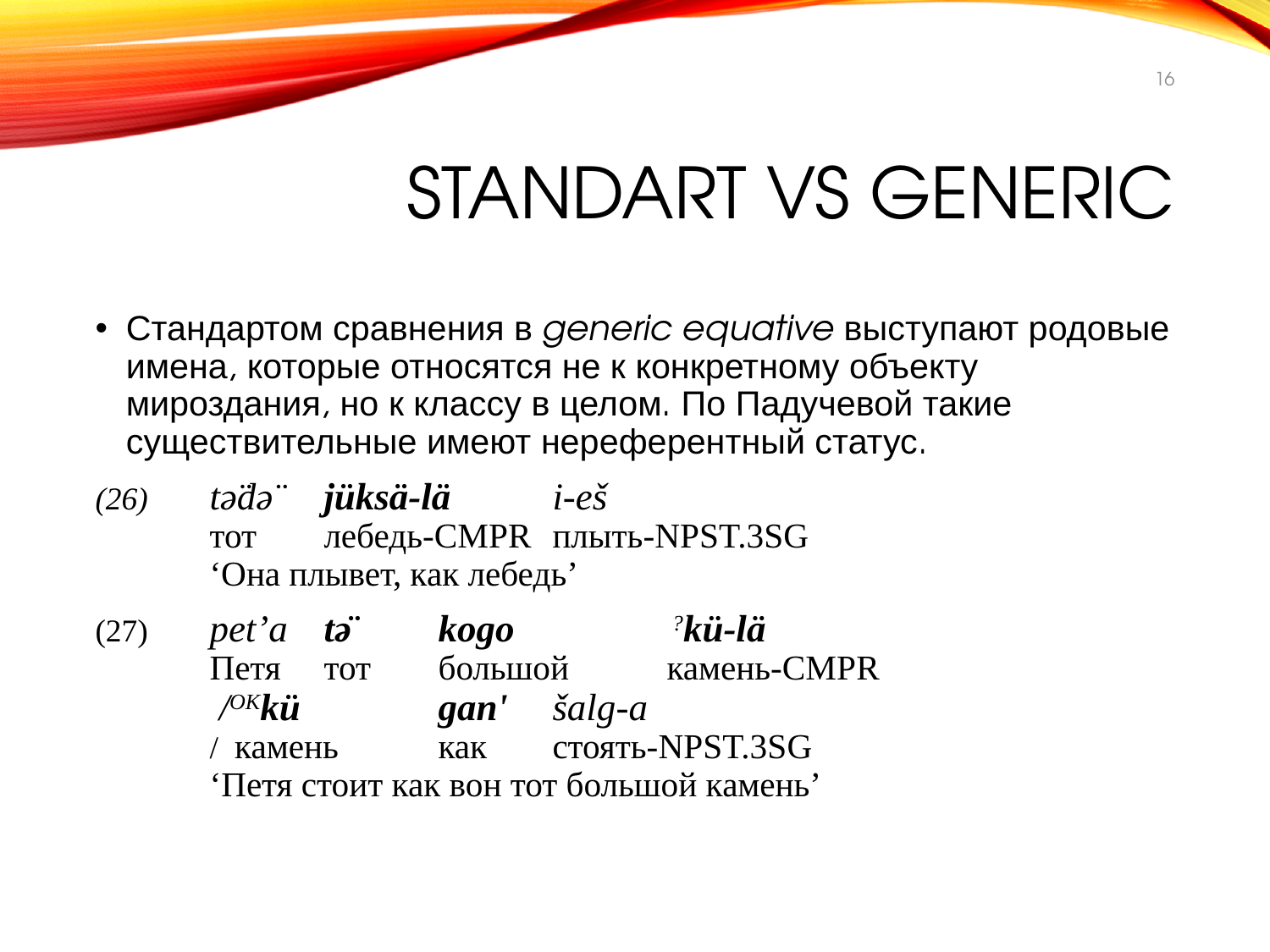

16
# Standart vs Generic
Стандартом сравнения в generic equative выступают родовые имена, которые относятся не к конкретному объекту мироздания, но к классу в целом. По Падучевой такие существительные имеют нереферентный статус.
(26) 	tə̈də̈ 	jüksä-lä 	i-eš
	тот 	лебедь-cmpr	плыть-npst.3sg
	‘Она плывет, как лебедь’
(27)	pet’a 	tə̈ 	kogo 		 ?kü-lä
	Петя 	тот 	большой 	камень-cmpr
	 /OKkü 		gan' 	šalg-a
	/  камень 	как 	стоять-npst.3sg
	‘Петя стоит как вон тот большой камень’